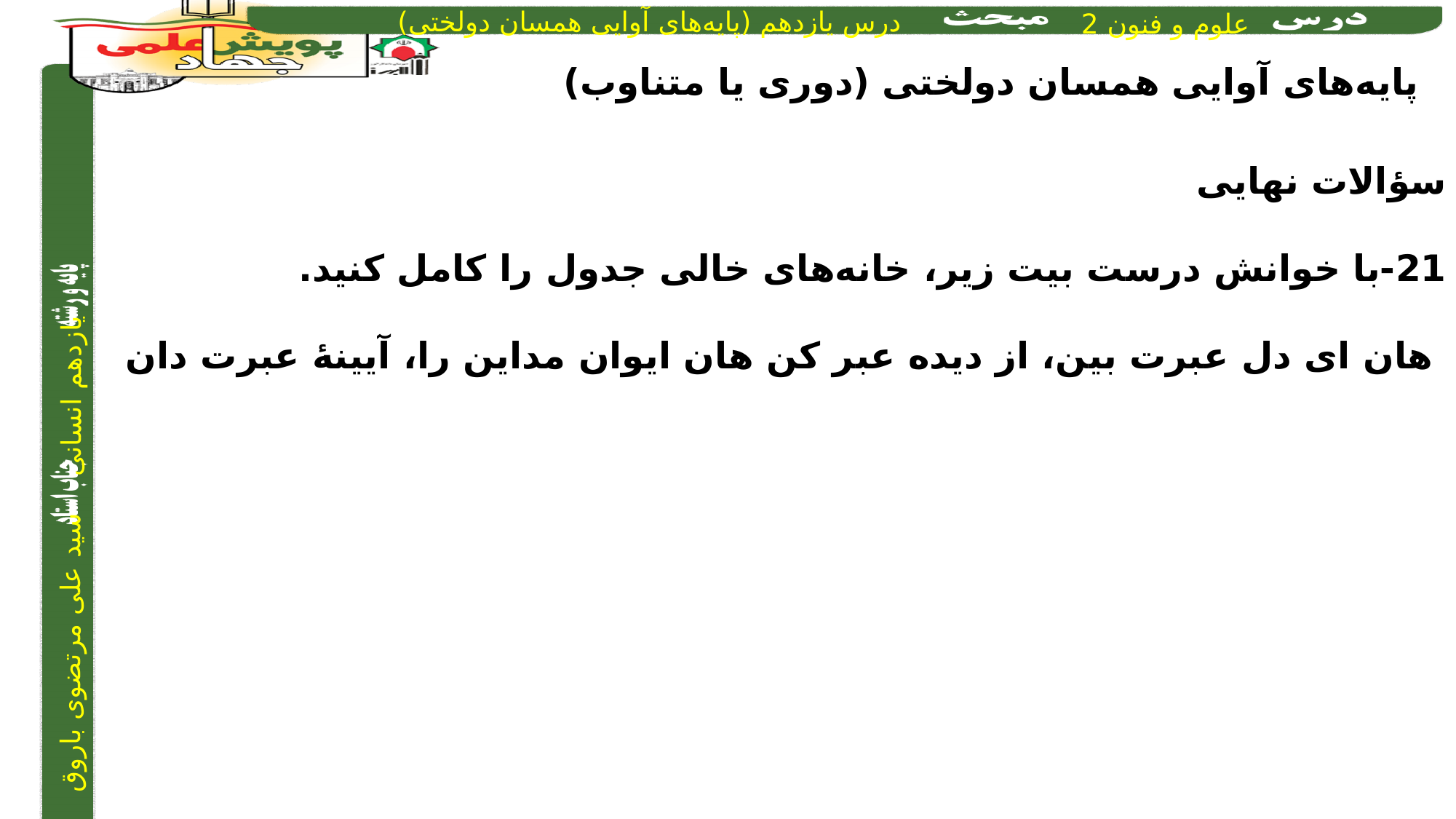

پایه‌های آوایی همسان دولختی (دوری یا متناوب)
سؤالات نهایی
21-با خوانش درست بیت زیر، خانه‌های خالی جدول را کامل کنید. ‌
 هان ای دل عبرت بین، از دیده عبر کن هان	 	ایوان مداین را، آیینۀ عبرت دان